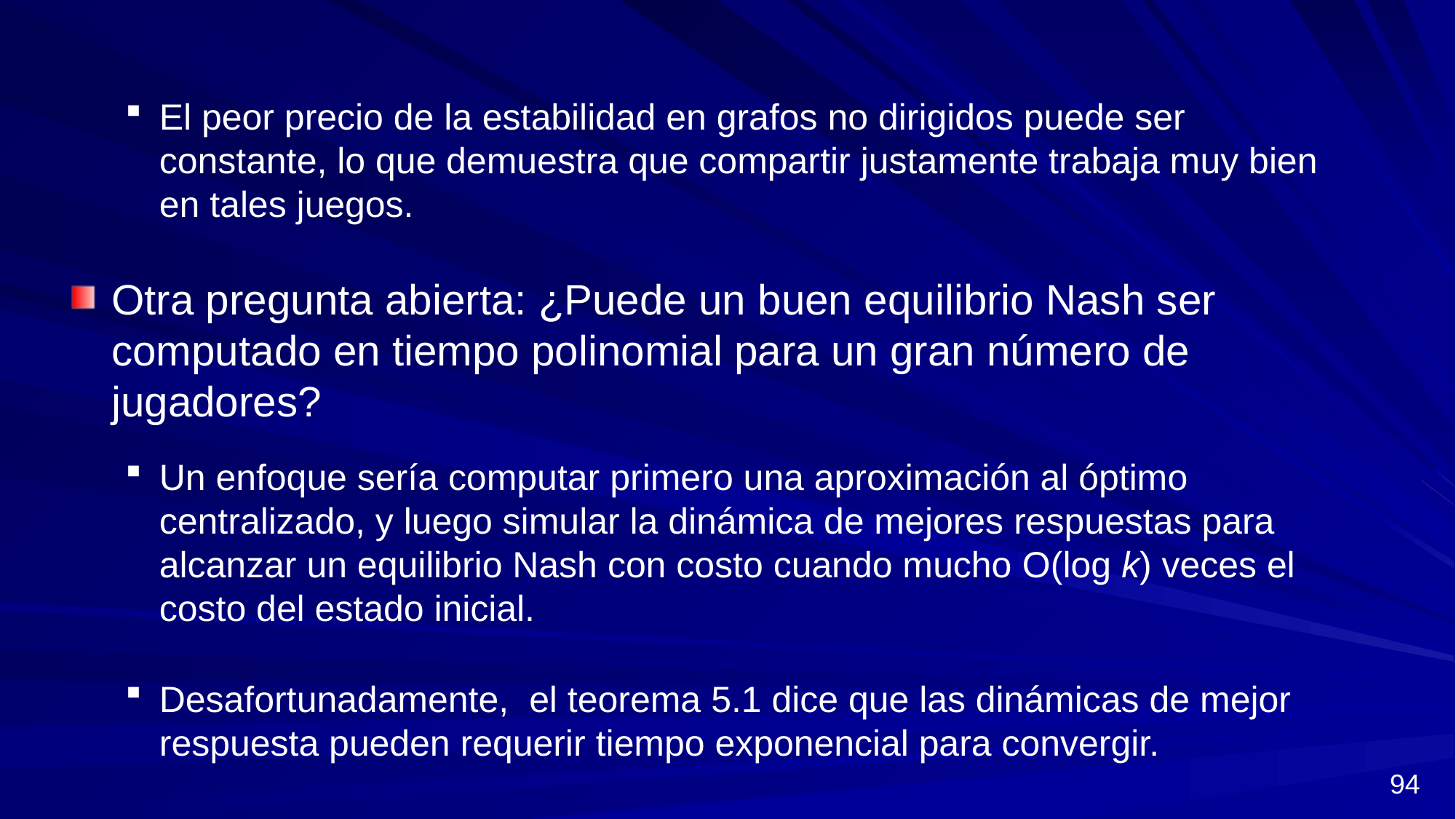

El peor precio de la estabilidad en grafos no dirigidos puede ser constante, lo que demuestra que compartir justamente trabaja muy bien en tales juegos.

Otra pregunta abierta: ¿Puede un buen equilibrio Nash ser computado en tiempo polinomial para un gran número de jugadores?

Un enfoque sería computar primero una aproximación al óptimo centralizado, y luego simular la dinámica de mejores respuestas para alcanzar un equilibrio Nash con costo cuando mucho O(log k) veces el costo del estado inicial.

Desafortunadamente,  el teorema 5.1 dice que las dinámicas de mejor respuesta pueden requerir tiempo exponencial para convergir.
94